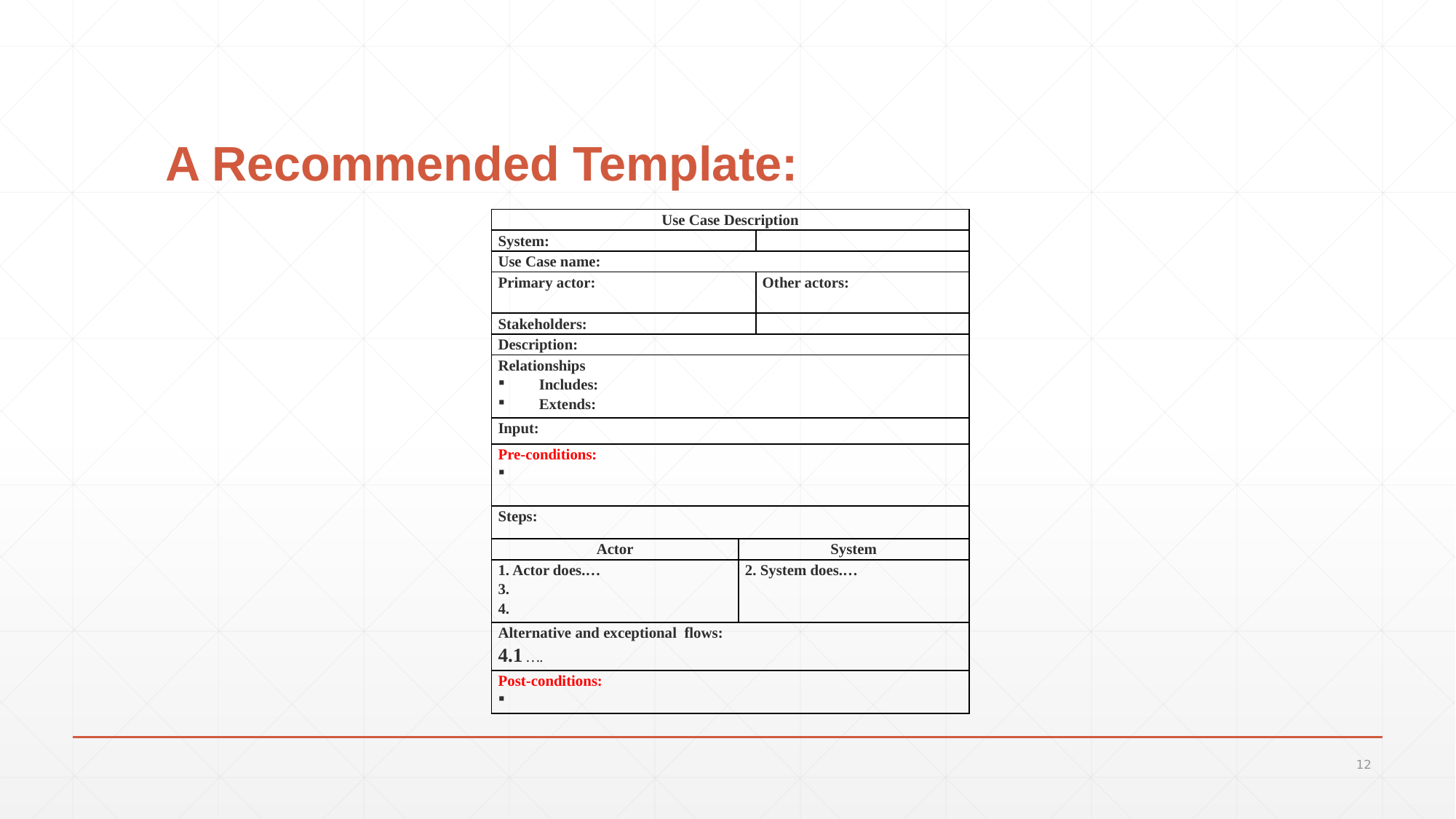

# A Recommended Template:
| Use Case Description |  |  |
| --- | --- | --- |
| System: |  |  |
| Use Case name: |  |  |
| Primary actor: |  | Other actors: |
| Stakeholders: |  |  |
| Description: |  |  |
| Relationships Includes: Extends: |  |  |
| Input: |  |  |
| Pre-conditions: |  |  |
| Steps: |  |  |
| Actor | System |  |
| 1. Actor does.… 3. 4. | 2. System does.… |  |
| Alternative and exceptional flows: 4.1 …. |  |  |
| Post-conditions: |  |  |
12